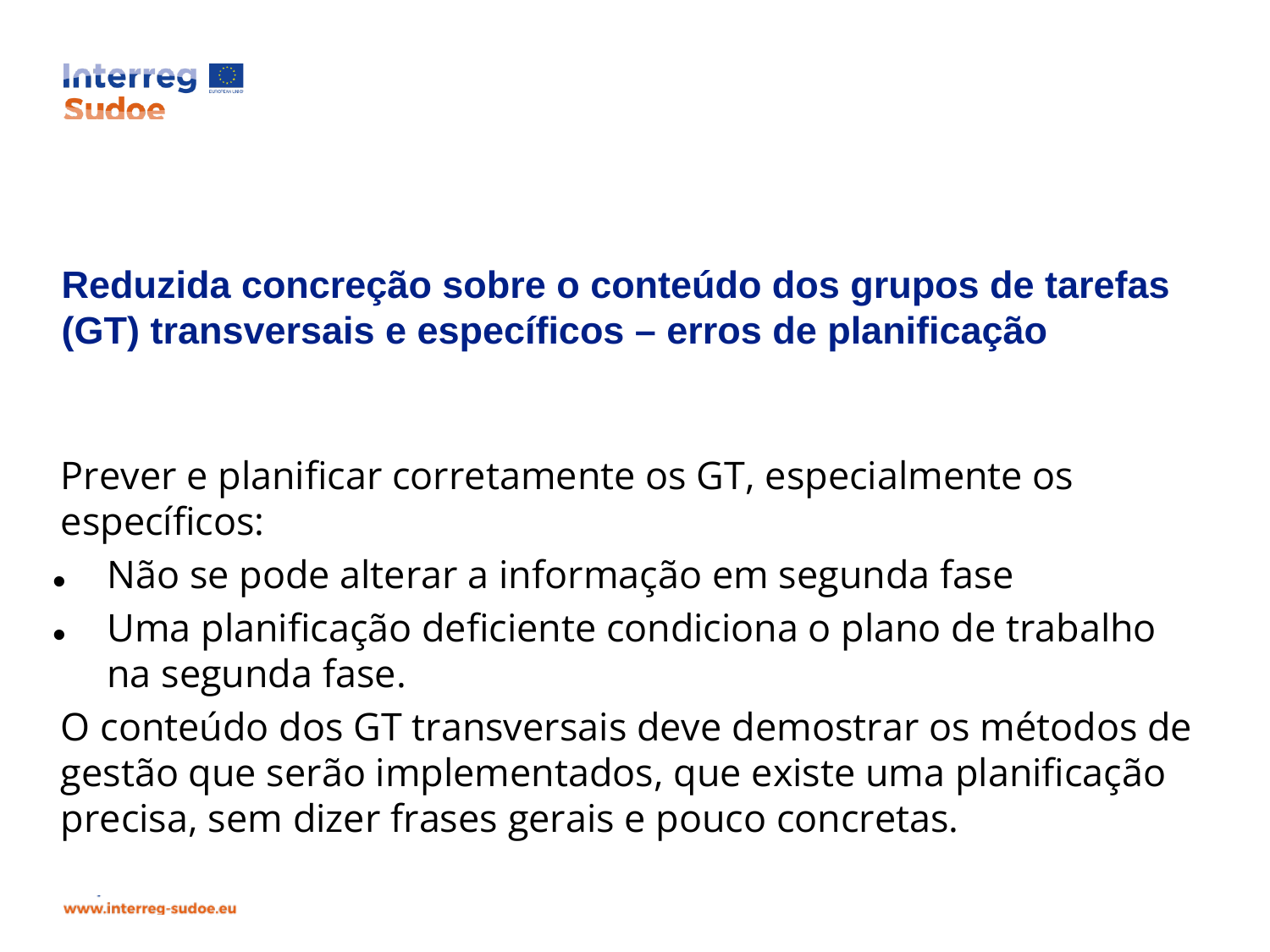

Prever e planificar corretamente os GT, especialmente os específicos:
Não se pode alterar a informação em segunda fase
Uma planificação deficiente condiciona o plano de trabalho na segunda fase.
O conteúdo dos GT transversais deve demostrar os métodos de gestão que serão implementados, que existe uma planificação precisa, sem dizer frases gerais e pouco concretas.
# Reduzida concreção sobre o conteúdo dos grupos de tarefas (GT) transversais e específicos – erros de planificação